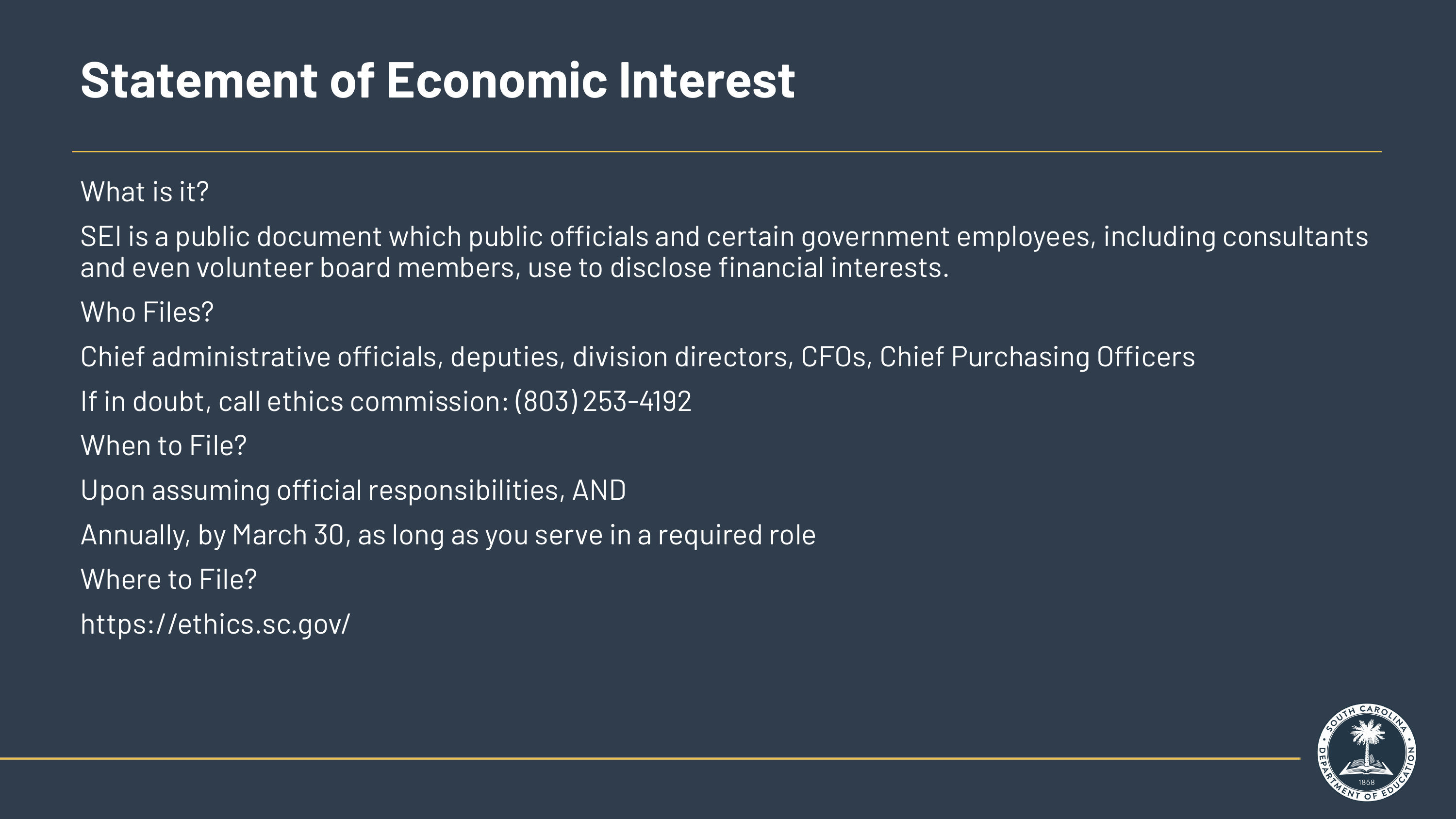

# Statement of Economic Interest
What is it?
SEI is a public document which public officials and certain government employees, including consultants and even volunteer board members, use to disclose financial interests.
Who Files?
Chief administrative officials, deputies, division directors, CFOs, Chief Purchasing Officers
If in doubt, call ethics commission: (803) 253-4192
When to File?
Upon assuming official responsibilities, AND
Annually, by March 30, as long as you serve in a required role
Where to File?
https://ethics.sc.gov/